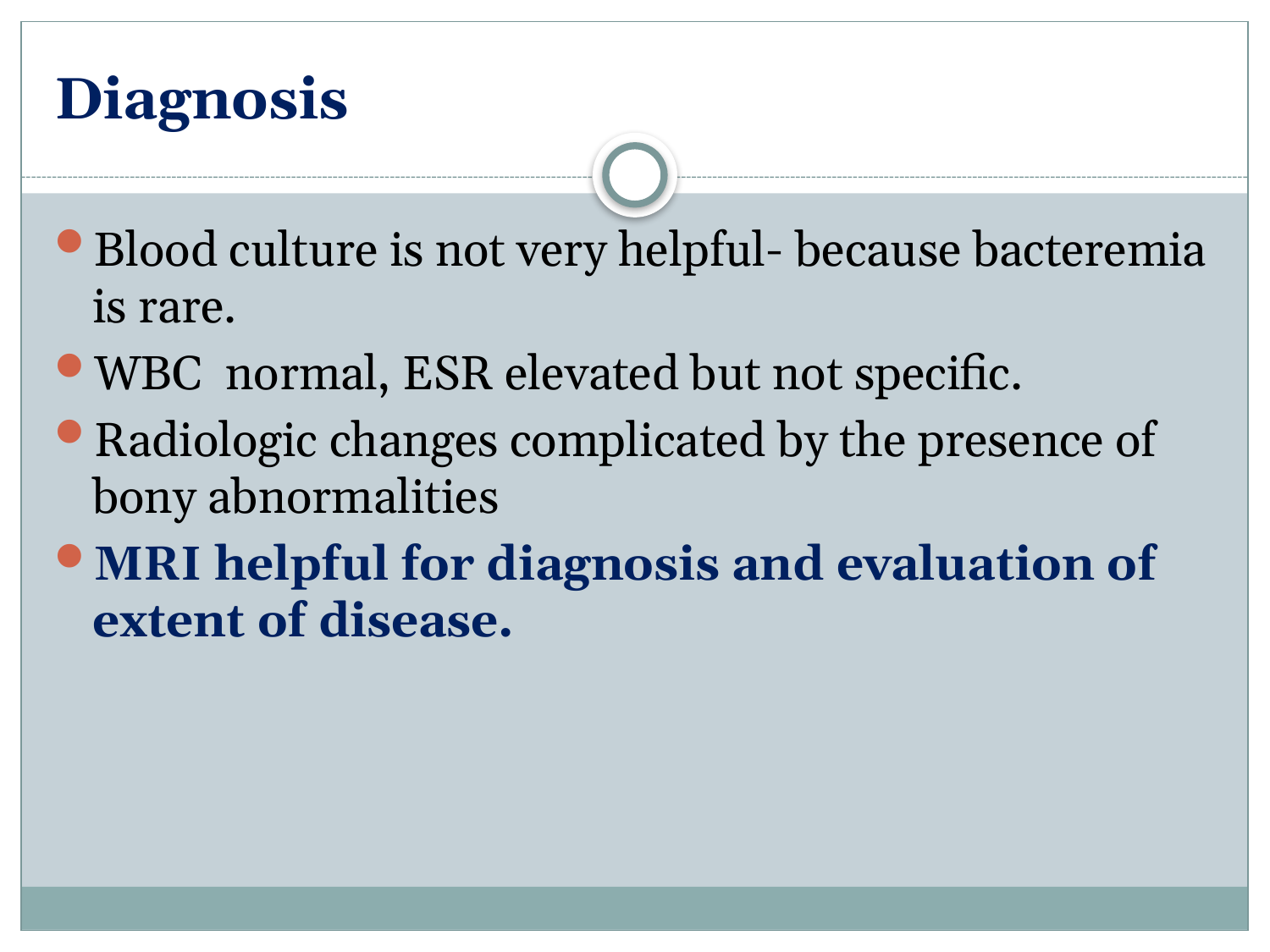

# Diagnosis
Blood culture is not very helpful- because bacteremia is rare.
WBC  normal, ESR elevated but not specific.
Radiologic changes complicated by the presence of bony abnormalities
MRI helpful for diagnosis and evaluation of extent of disease.